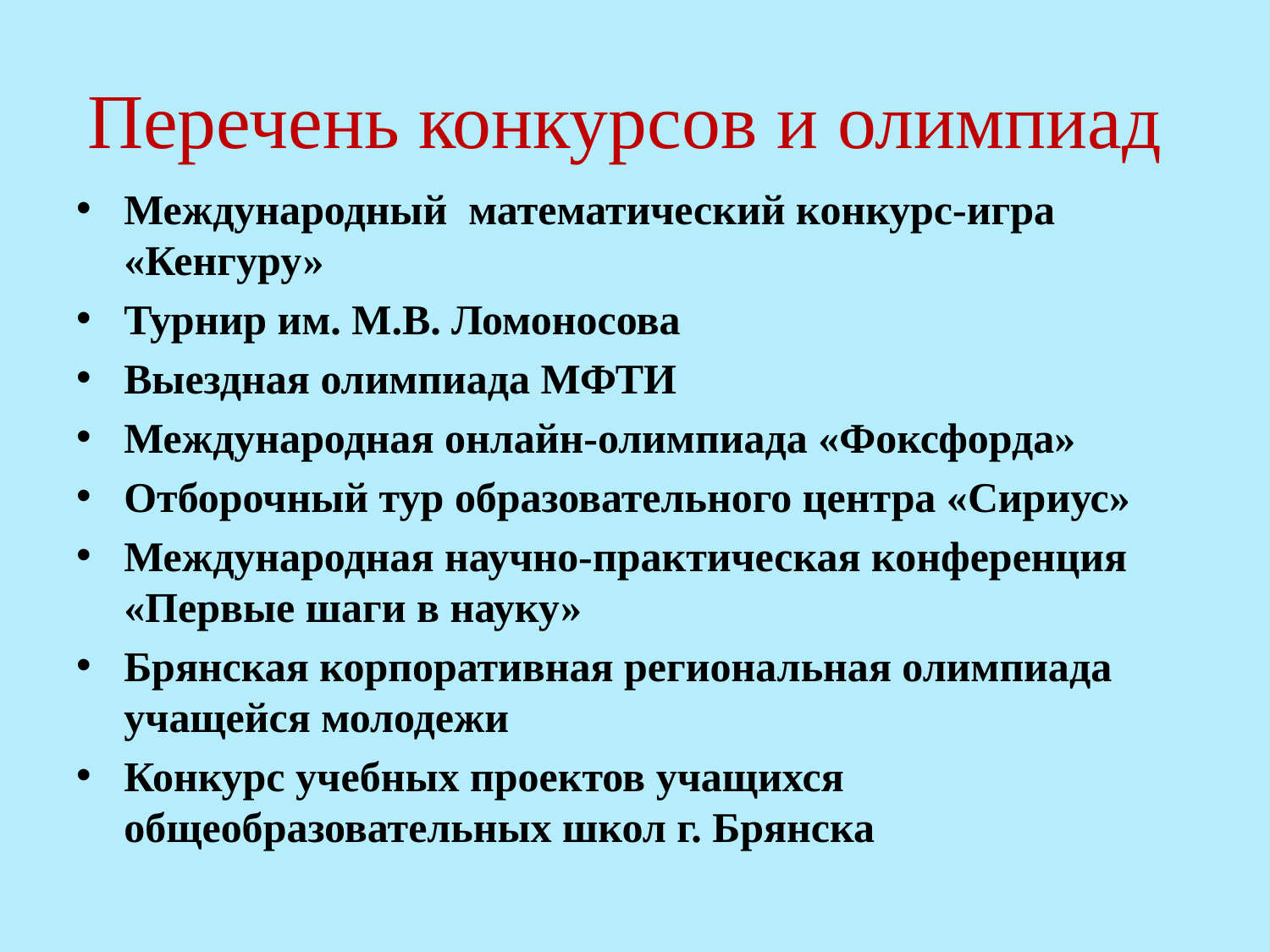

# Перечень конкурсов и олимпиад
Международный  математический конкурс-игра «Кенгуру»
Турнир им. М.В. Ломоносова
Выездная олимпиада МФТИ
Международная онлайн-олимпиада «Фоксфорда»
Отборочный тур образовательного центра «Сириус»
Международная научно-практическая конференция «Первые шаги в науку»
Брянская корпоративная региональная олимпиада учащейся молодежи
Конкурс учебных проектов учащихся общеобразовательных школ г. Брянска